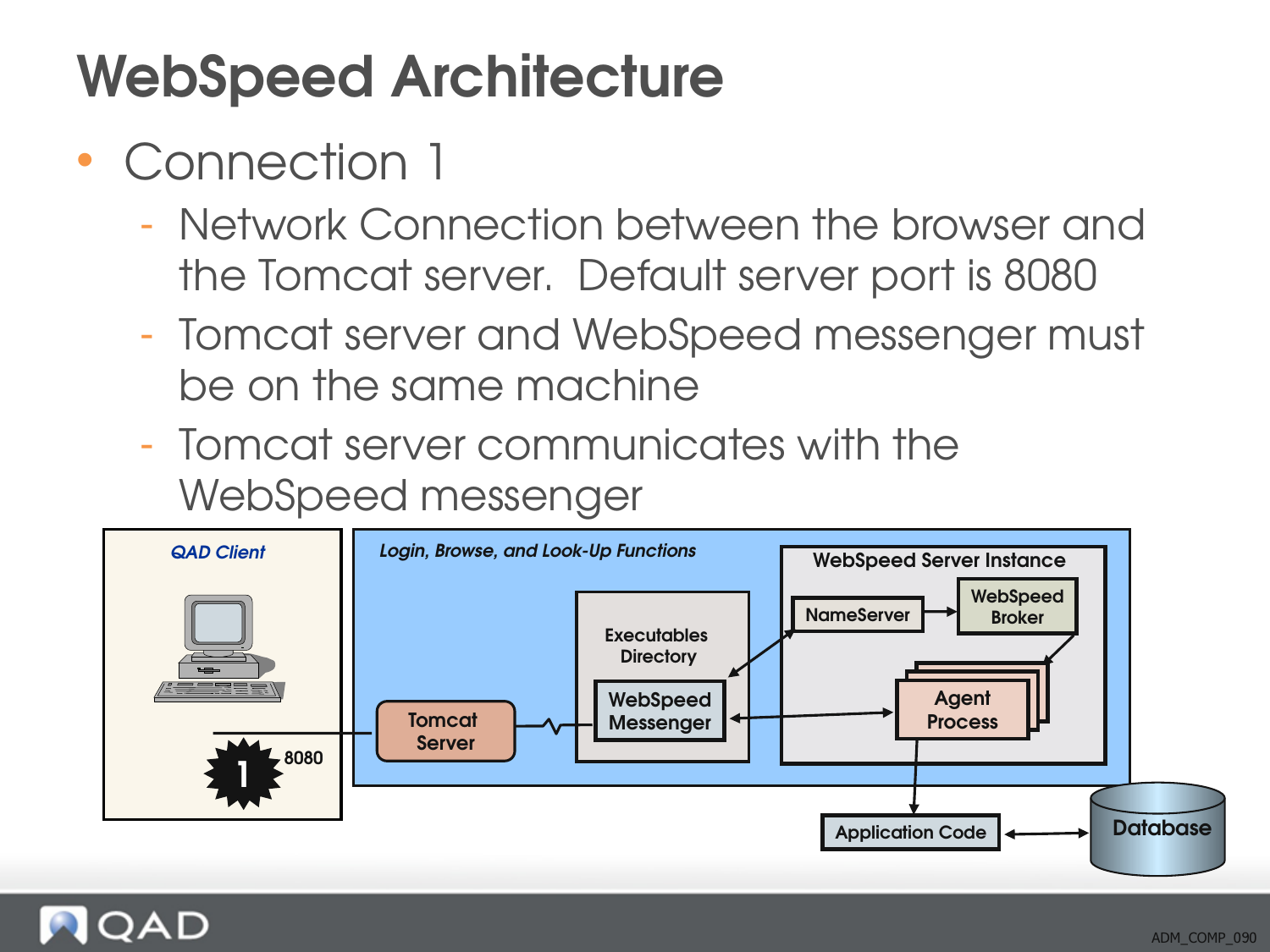

# WebSpeed Architecture
Connection 1
Network Connection between the browser and the Tomcat server.  Default server port is 8080
Tomcat server and WebSpeed messenger must be on the same machine
Tomcat server communicates with the WebSpeed messenger

QAD Client
WebSpeed Server Instance

WebSpeed
Broker

NameServer

Server
Process
Server
Process
Agent
Process

Login, Browse, and Look-Up Functions

Executables
Directory

WebSpeed
Messenger
Tomcat
Server

1
8080

 Database
Application Code

ADM_COMP_090